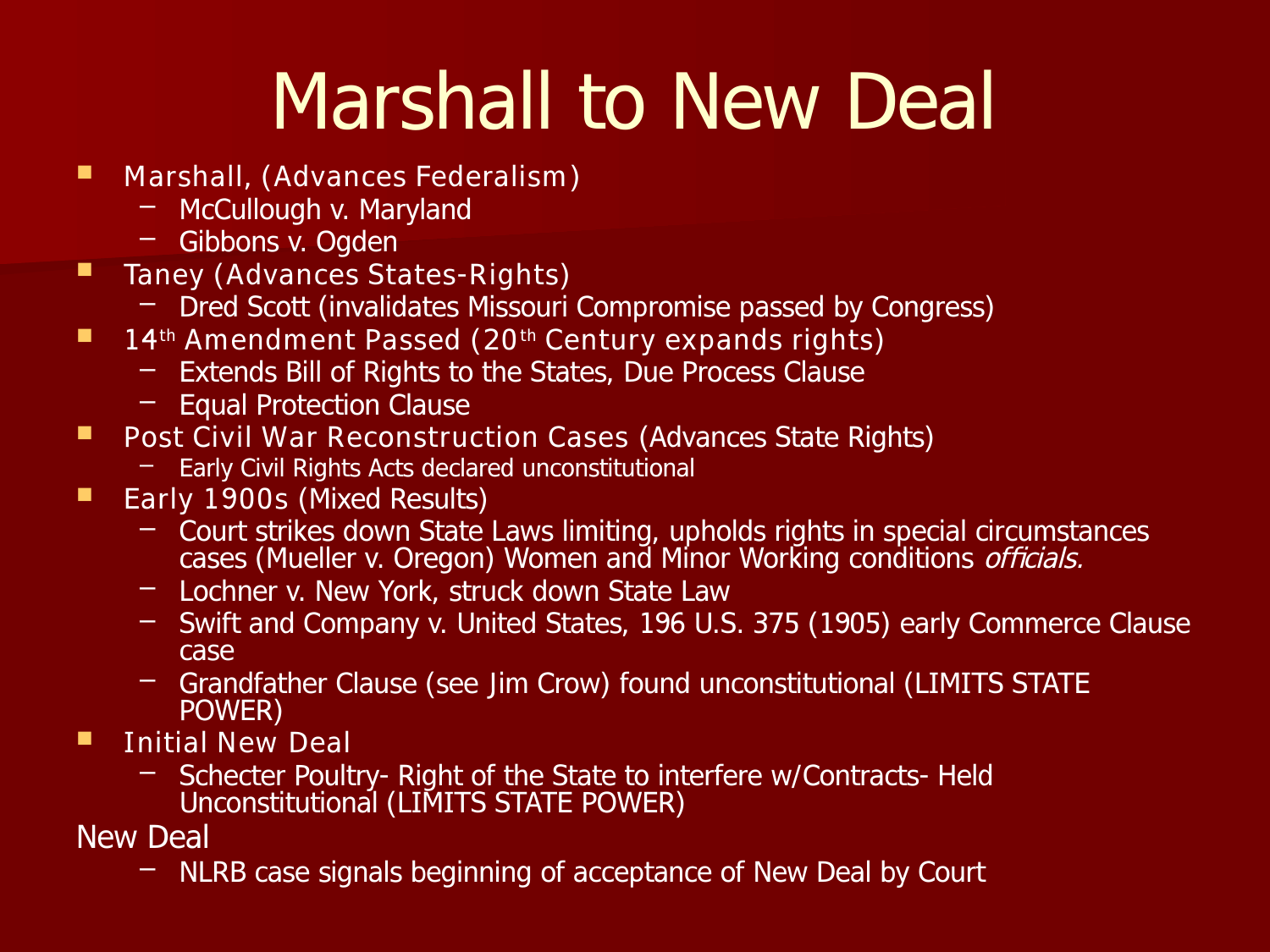

# Marshall to New Deal
Marshall, (Advances Federalism)
McCullough v. Maryland
Gibbons v. Ogden
Taney (Advances States-Rights)
Dred Scott (invalidates Missouri Compromise passed by Congress)
14th Amendment Passed (20th Century expands rights)
Extends Bill of Rights to the States, Due Process Clause
Equal Protection Clause
Post Civil War Reconstruction Cases (Advances State Rights)
Early Civil Rights Acts declared unconstitutional
Early 1900s (Mixed Results)
Court strikes down State Laws limiting, upholds rights in special circumstances cases (Mueller v. Oregon) Women and Minor Working conditions officials.
Lochner v. New York, struck down State Law
Swift and Company v. United States, 196 U.S. 375 (1905) early Commerce Clause case
Grandfather Clause (see Jim Crow) found unconstitutional (LIMITS STATE POWER)
Initial New Deal
Schecter Poultry- Right of the State to interfere w/Contracts- Held Unconstitutional (LIMITS STATE POWER)
New Deal
NLRB case signals beginning of acceptance of New Deal by Court